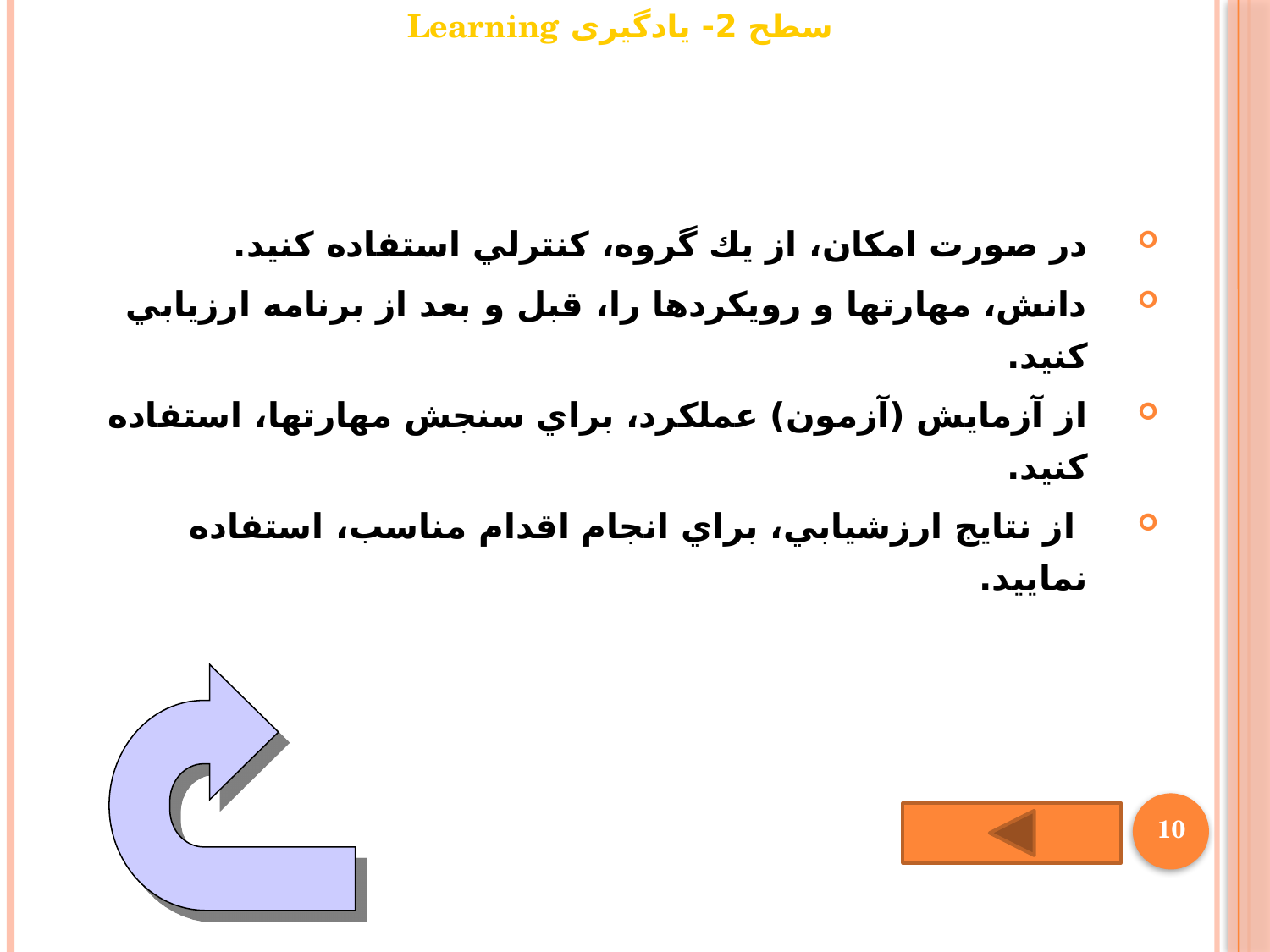

سطح 2- یادگیری Learning
در صورت امكان، از يك گروه، كنترلي استفاده كنيد.
دانش، مهارت‏ها و رويكردها را، قبل و بعد از برنامه ارزيابي كنيد.
از آزمايش (آزمون) عملكرد، براي سنجش مهارت‏ها، استفاده كنيد.
 از نتايج ارزشيابي، براي انجام اقدام مناسب، استفاده نماييد.

10